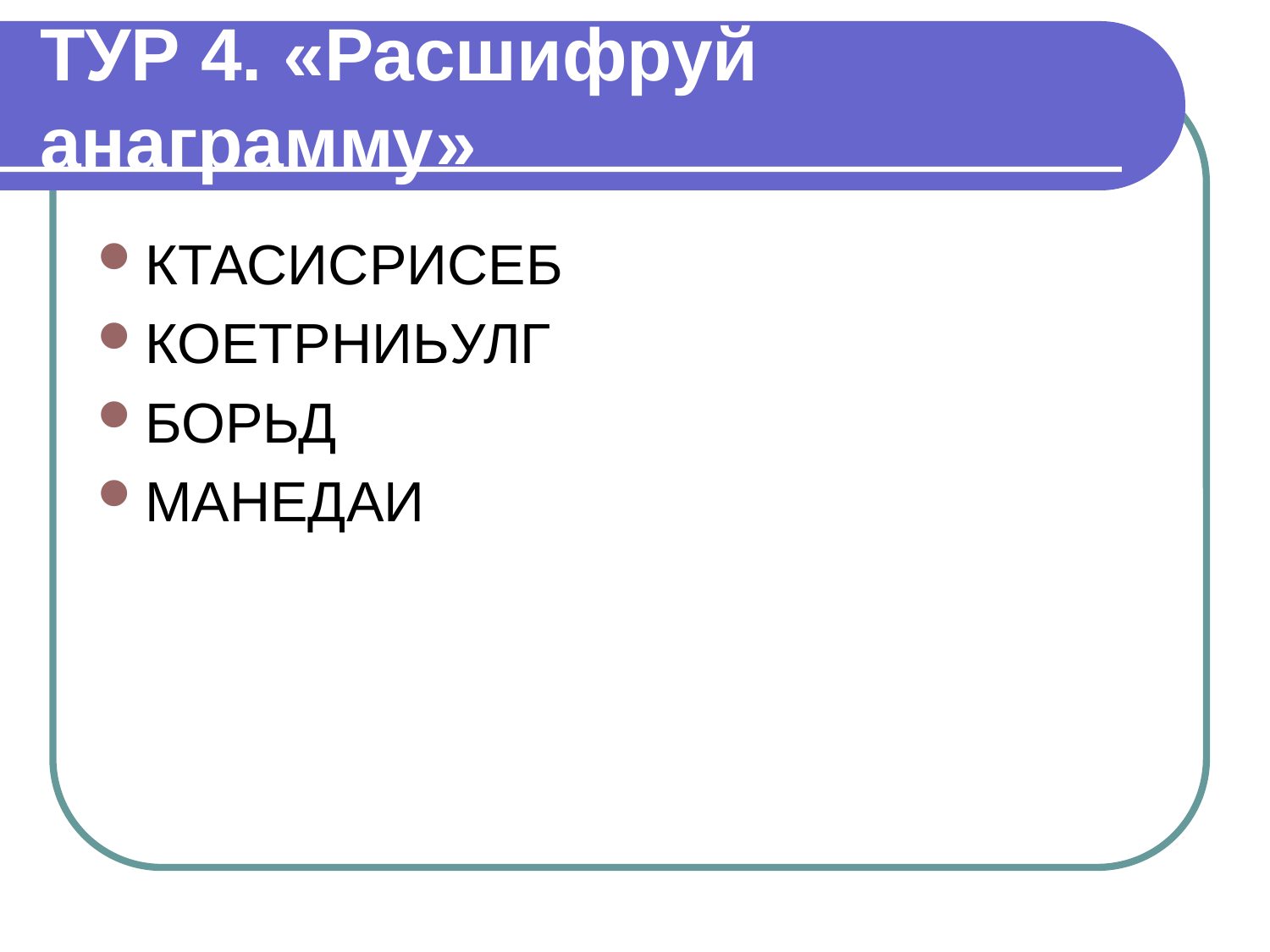

# ТУР 4. «Расшифруй анаграмму»
КТАСИСРИСЕБ
КОЕТРНИЬУЛГ
БОРЬД
МАНЕДАИ